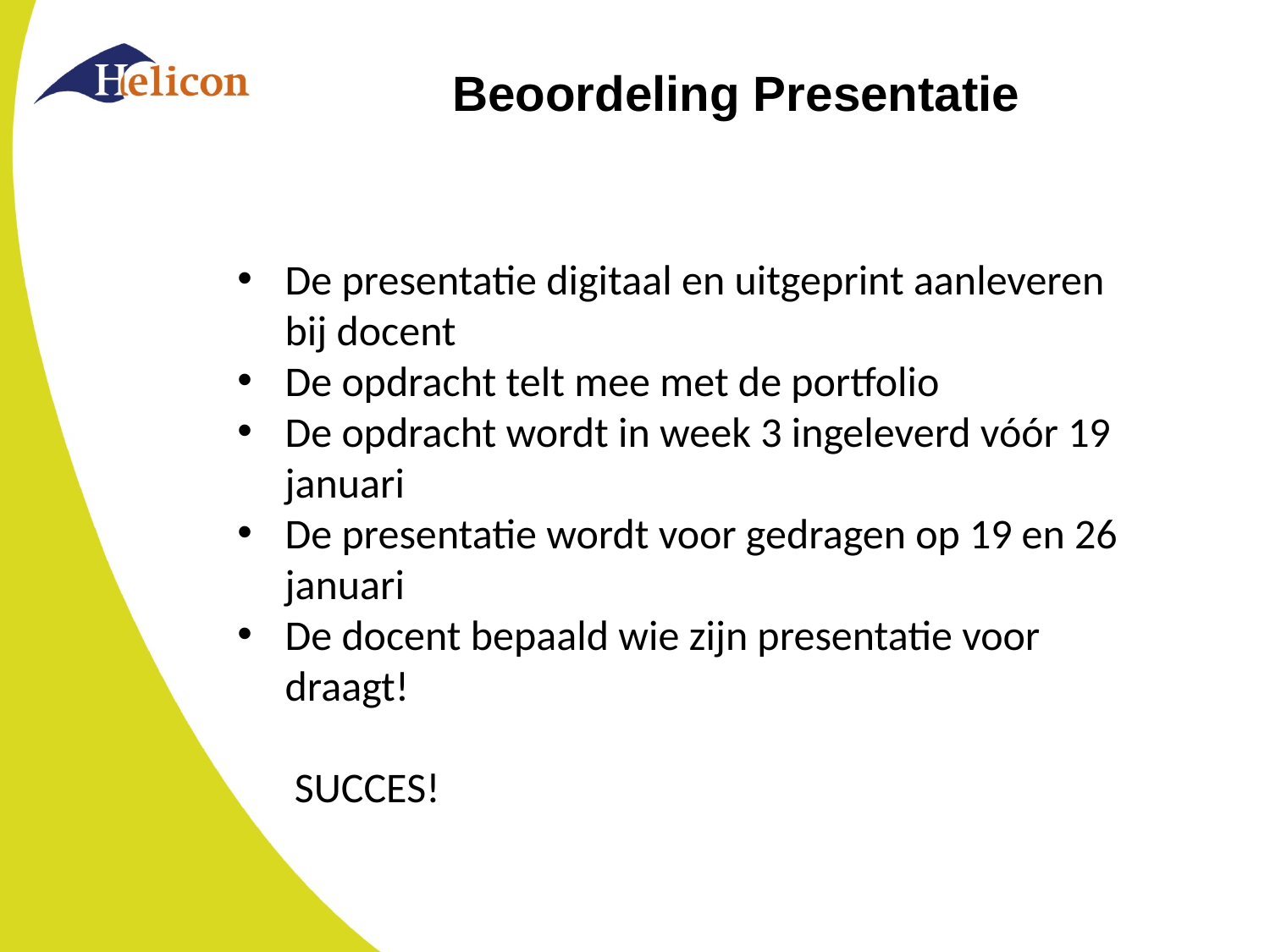

# Beoordeling Presentatie
De presentatie digitaal en uitgeprint aanleveren bij docent
De opdracht telt mee met de portfolio
De opdracht wordt in week 3 ingeleverd vóór 19 januari
De presentatie wordt voor gedragen op 19 en 26 januari
De docent bepaald wie zijn presentatie voor draagt!

      SUCCES!